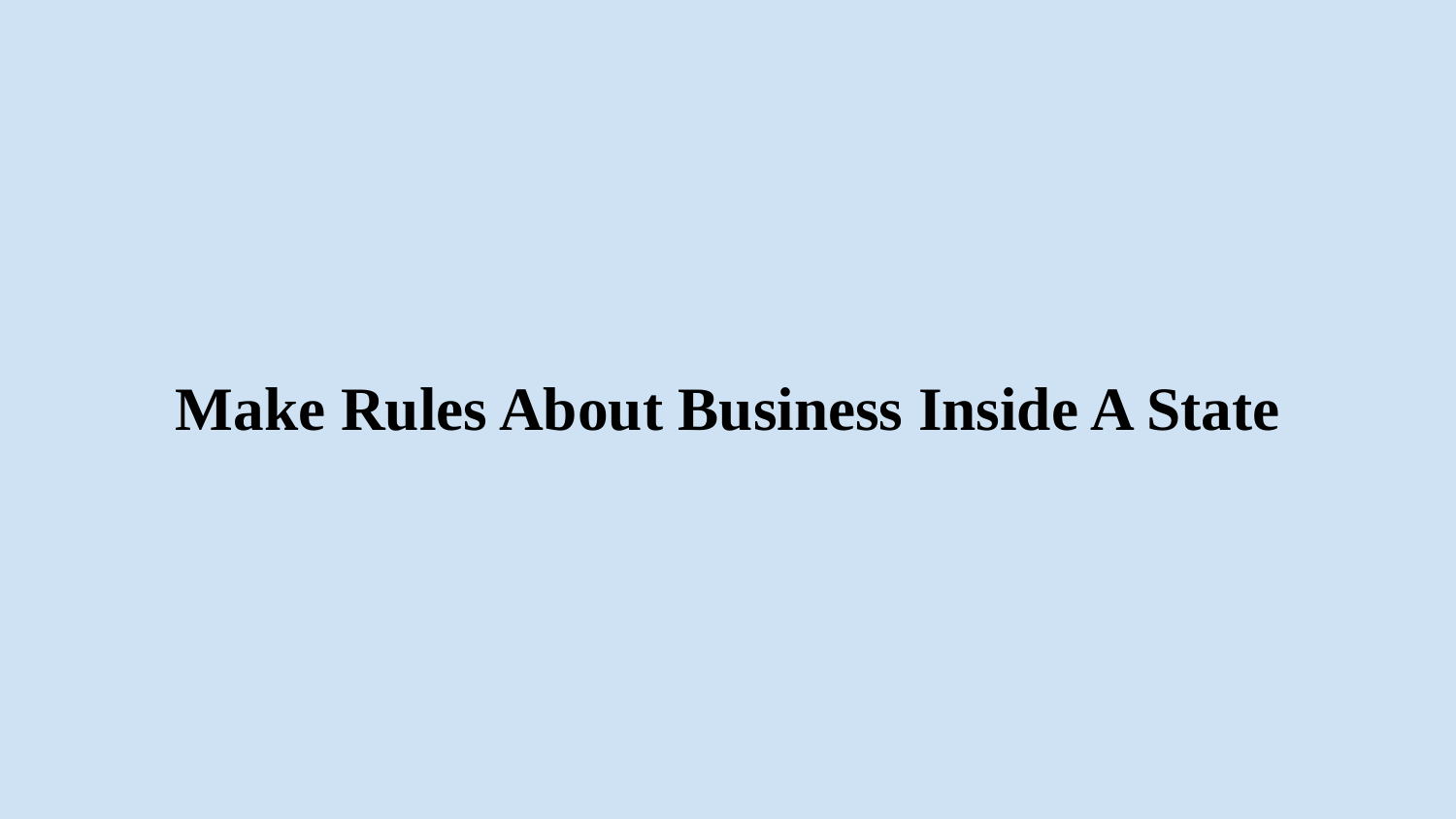

# Make Rules About Business Inside A State